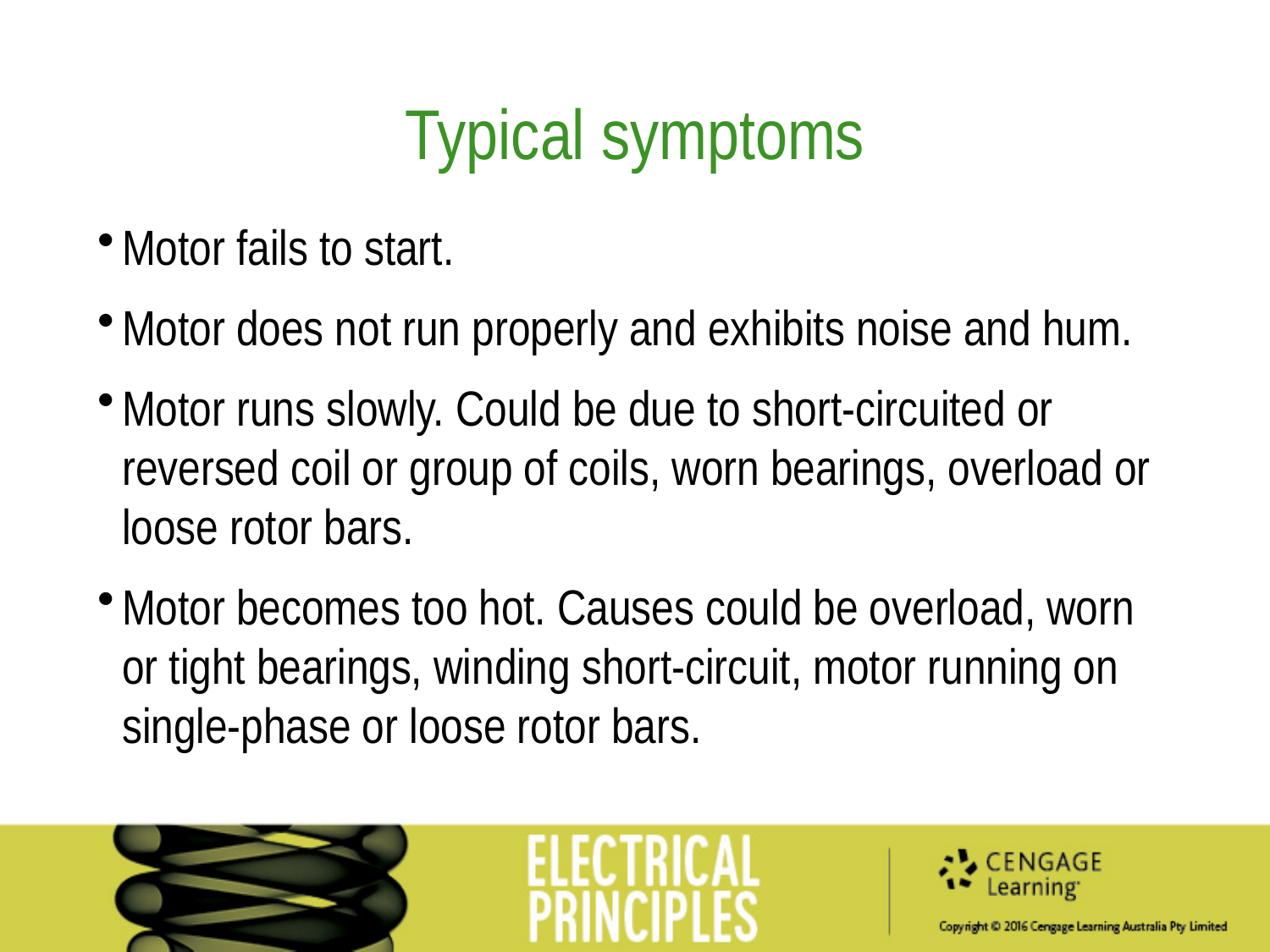

Typical symptoms
Motor fails to start.
Motor does not run properly and exhibits noise and hum.
Motor runs slowly. Could be due to short-circuited or reversed coil or group of coils, worn bearings, overload or loose rotor bars.
Motor becomes too hot. Causes could be overload, worn or tight bearings, winding short-circuit, motor running on single-phase or loose rotor bars.